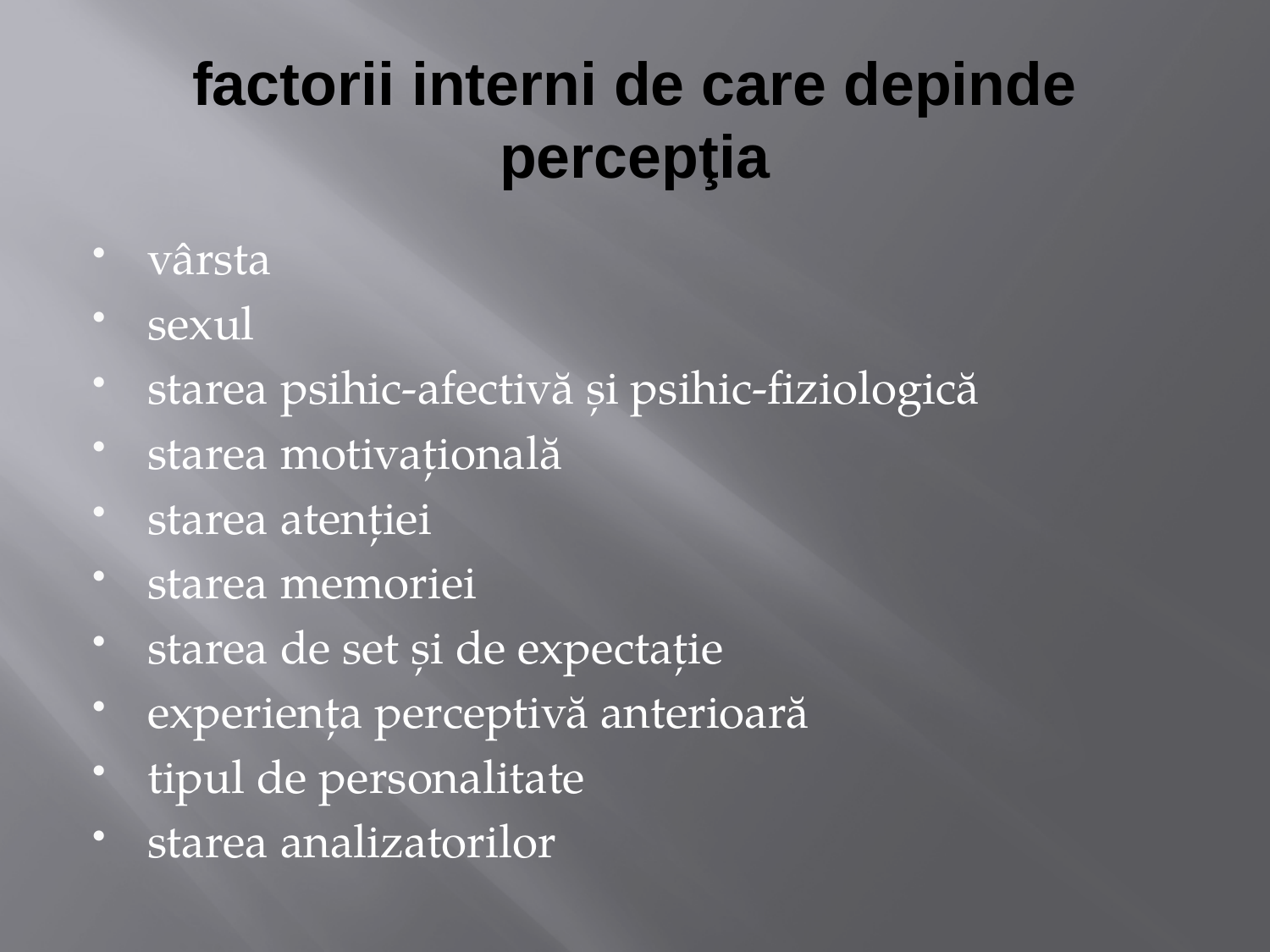

# factorii interni de care depinde percepţia
vârsta
sexul
starea psihic-afectivă şi psihic-fiziologică
starea motivaţională
starea atenţiei
starea memoriei
starea de set şi de expectaţie
experienţa perceptivă anterioară
tipul de personalitate
starea analizatorilor